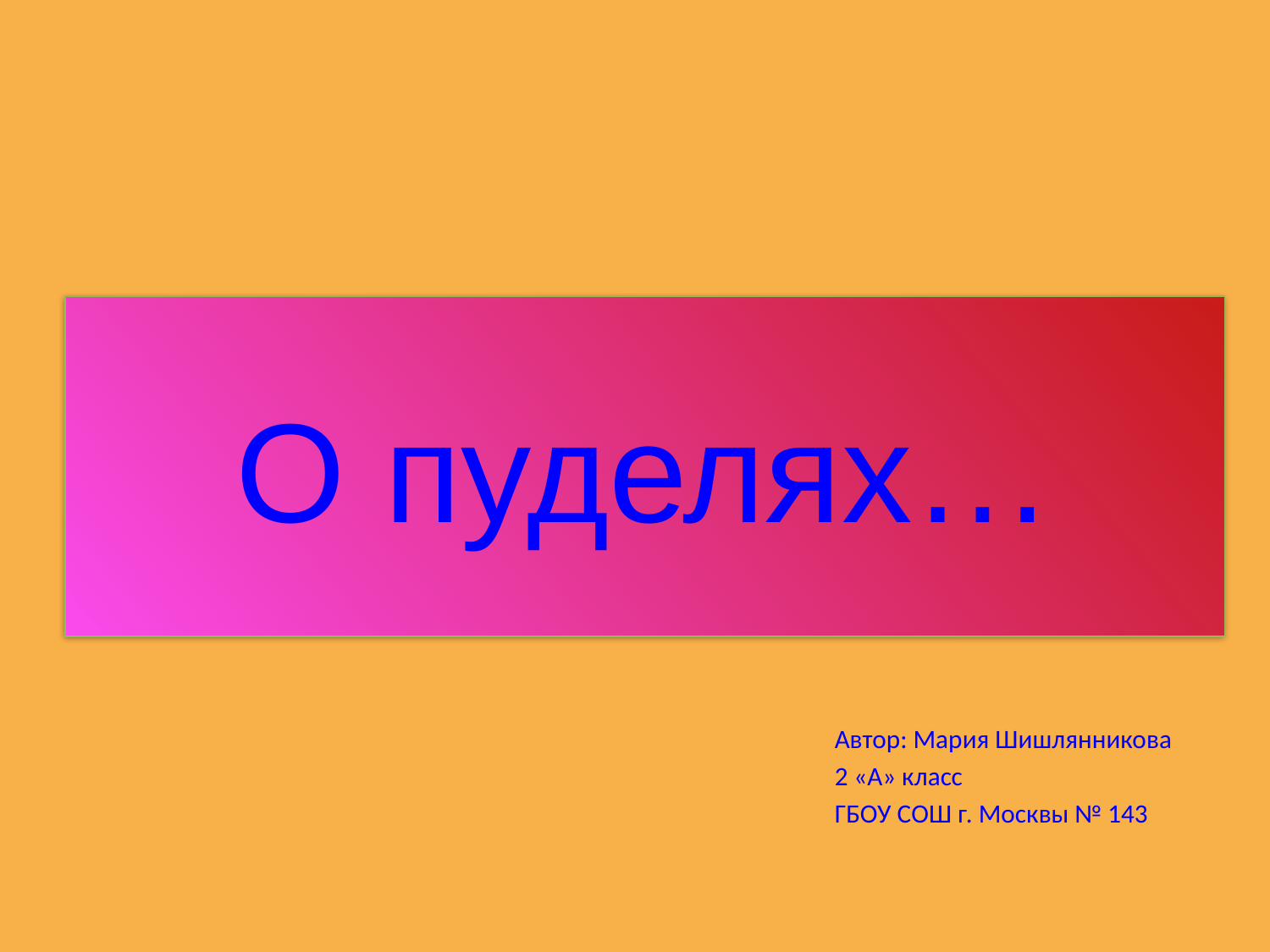

# О пуделях…
	Автор: Мария Шишлянникова
    	2 «А» класс
	ГБОУ СОШ г. Москвы № 143